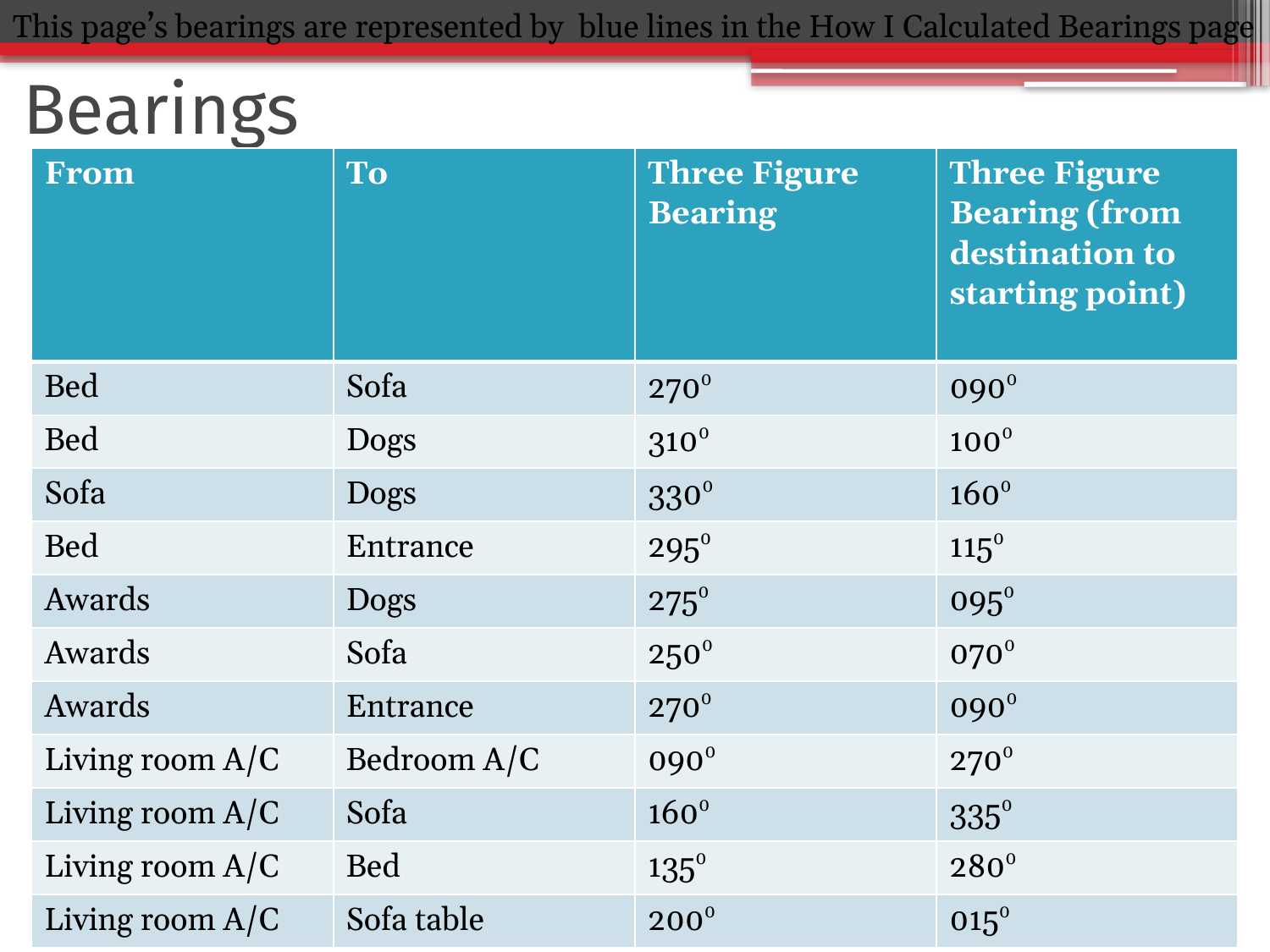

This page’s bearings are represented by  blue lines in the How I Calculated Bearings page
# Bearings
| From | To | Three Figure Bearing | Three Figure Bearing (from destination to starting point) |
| --- | --- | --- | --- |
| Bed | Sofa | 2700 | 0900 |
| Bed | Dogs | 3100 | 1000 |
| Sofa | Dogs | 3300 | 1600 |
| Bed | Entrance | 2950 | 1150 |
| Awards | Dogs | 2750 | 0950 |
| Awards | Sofa | 2500 | 0700 |
| Awards | Entrance | 2700 | 0900 |
| Living room A/C | Bedroom A/C | 0900 | 2700 |
| Living room A/C | Sofa | 1600 | 3350 |
| Living room A/C | Bed | 1350 | 2800 |
| Living room A/C | Sofa table | 2000 | 0150 |